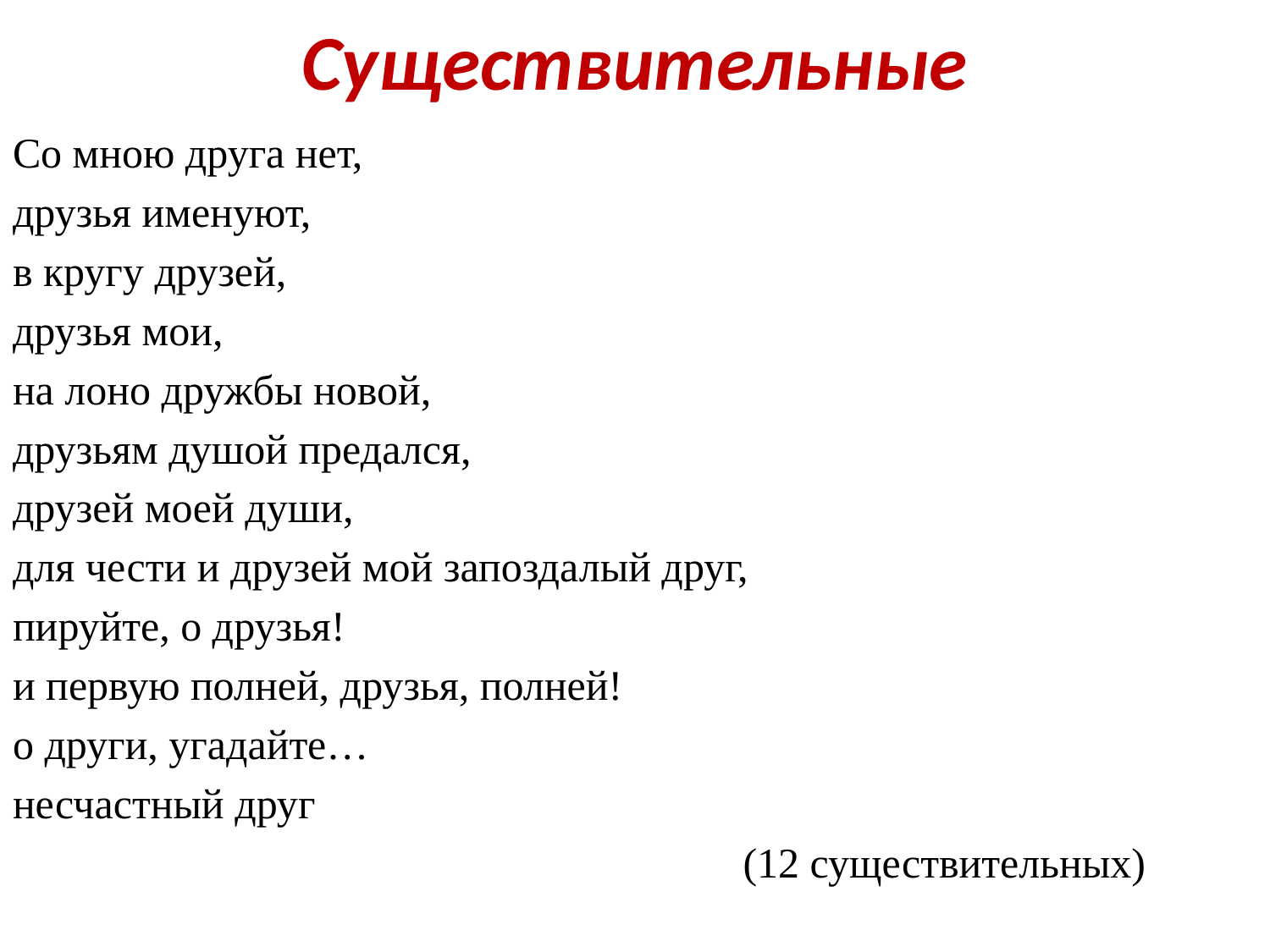

# Существительные
Со мною друга нет,
друзья именуют,
в кругу друзей,
друзья мои,
на лоно дружбы новой,
друзьям душой предался,
друзей моей души,
для чести и друзей мой запоздалый друг,
пируйте, о друзья!
и первую полней, друзья, полней!
о други, угадайте…
несчастный друг
                                                                     (12 существительных)